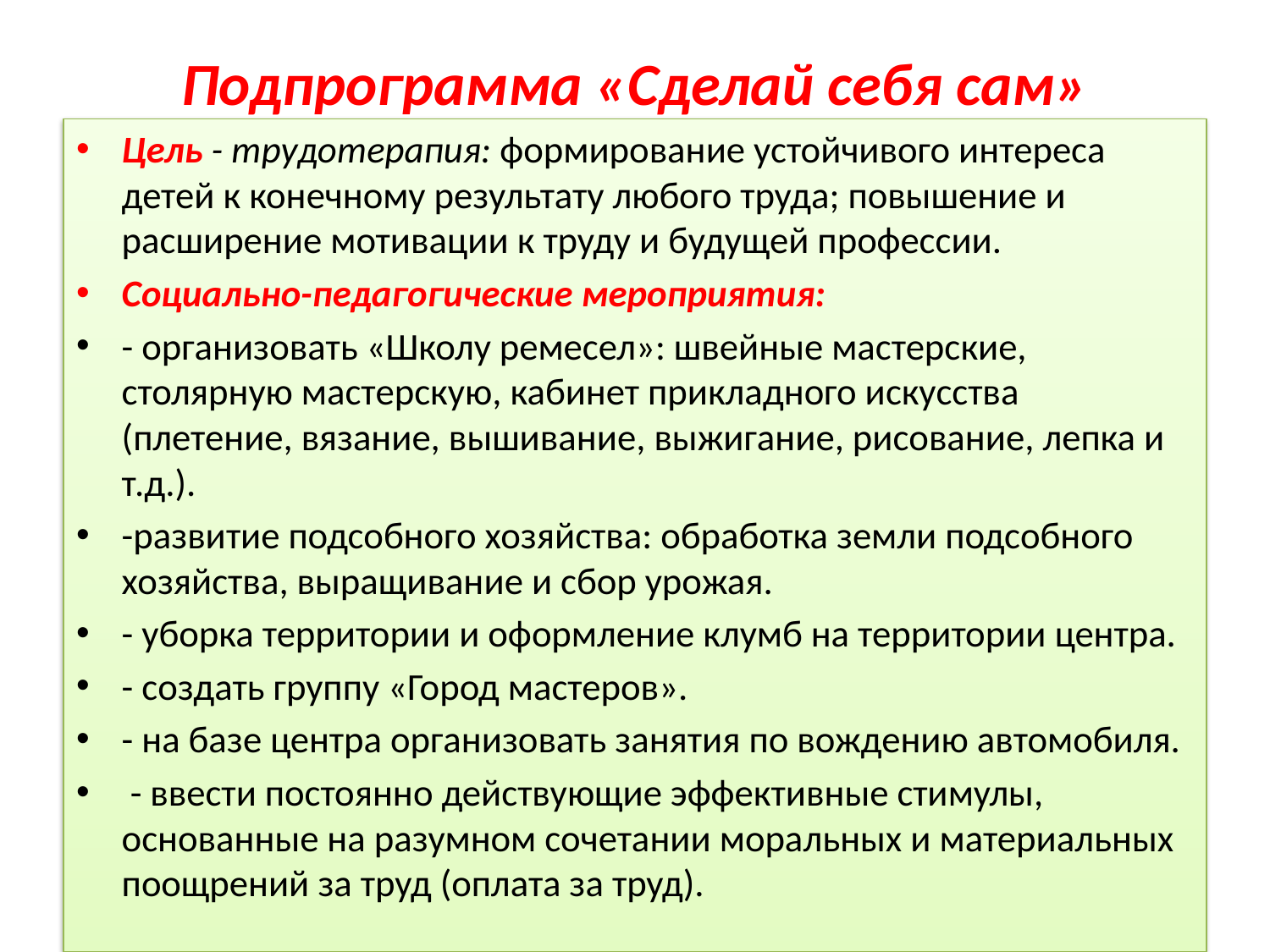

# Подпрограмма «Сделай себя сам»
Цель - трудотерапия: формирование устойчивого интереса детей к конечному результату любого труда; повышение и расширение мотивации к труду и будущей профессии.
Социально-педагогические мероприятия:
- организовать «Школу ремесел»: швейные мастерские, столярную мастерскую, кабинет прикладного искусства (плетение, вязание, вышивание, выжигание, рисование, лепка и т.д.).
-развитие подсобного хозяйства: обработка земли подсобного хозяйства, выращивание и сбор урожая.
- уборка территории и оформление клумб на территории центра.
- создать группу «Город мастеров».
- на базе центра организовать занятия по вождению автомобиля.
 - ввести постоянно действующие эффективные стимулы, основанные на разумном сочетании моральных и материальных поощрений за труд (оплата за труд).